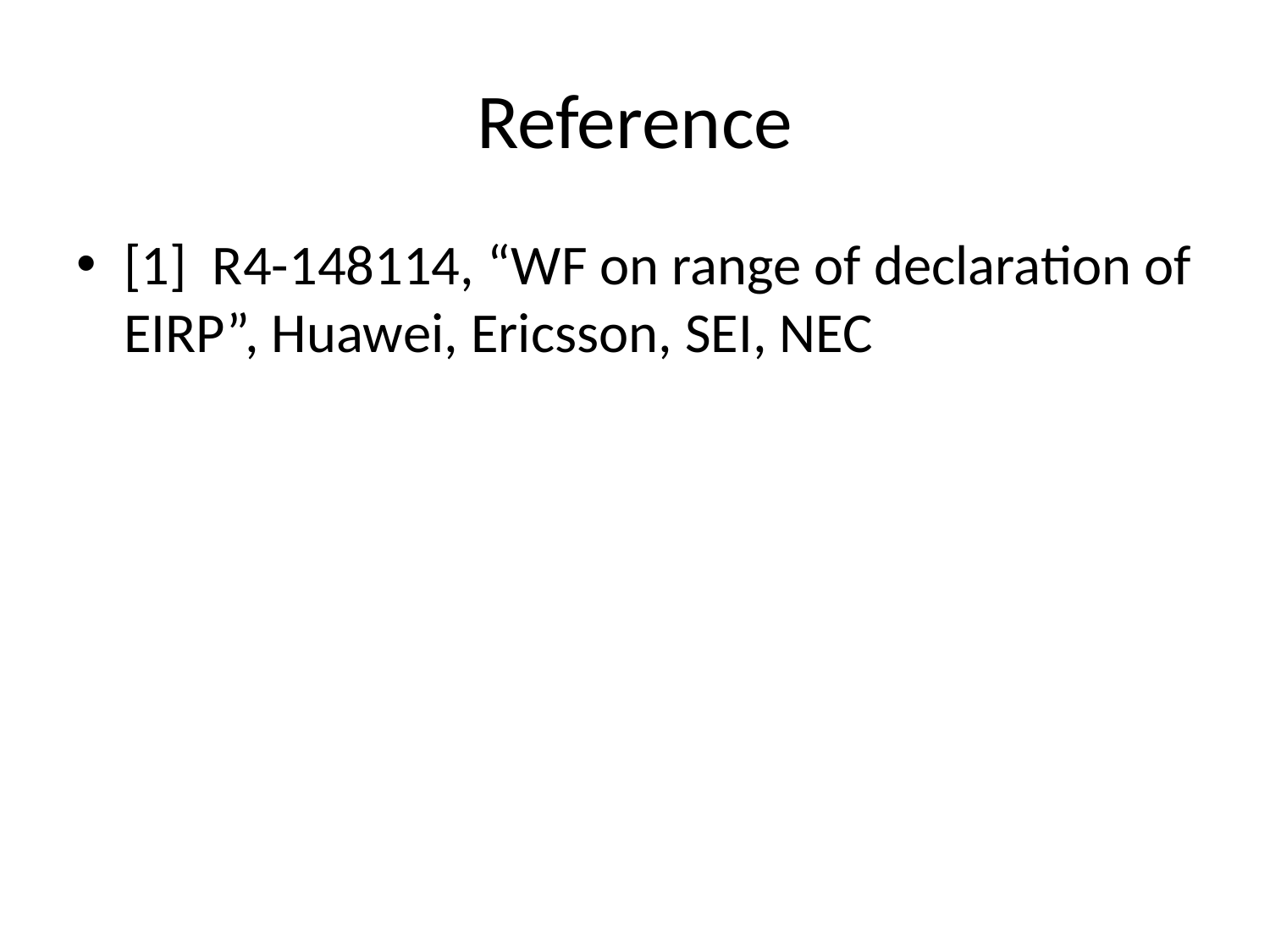

# Reference
[1]  R4-148114, “WF on range of declaration of EIRP”, Huawei, Ericsson, SEI, NEC